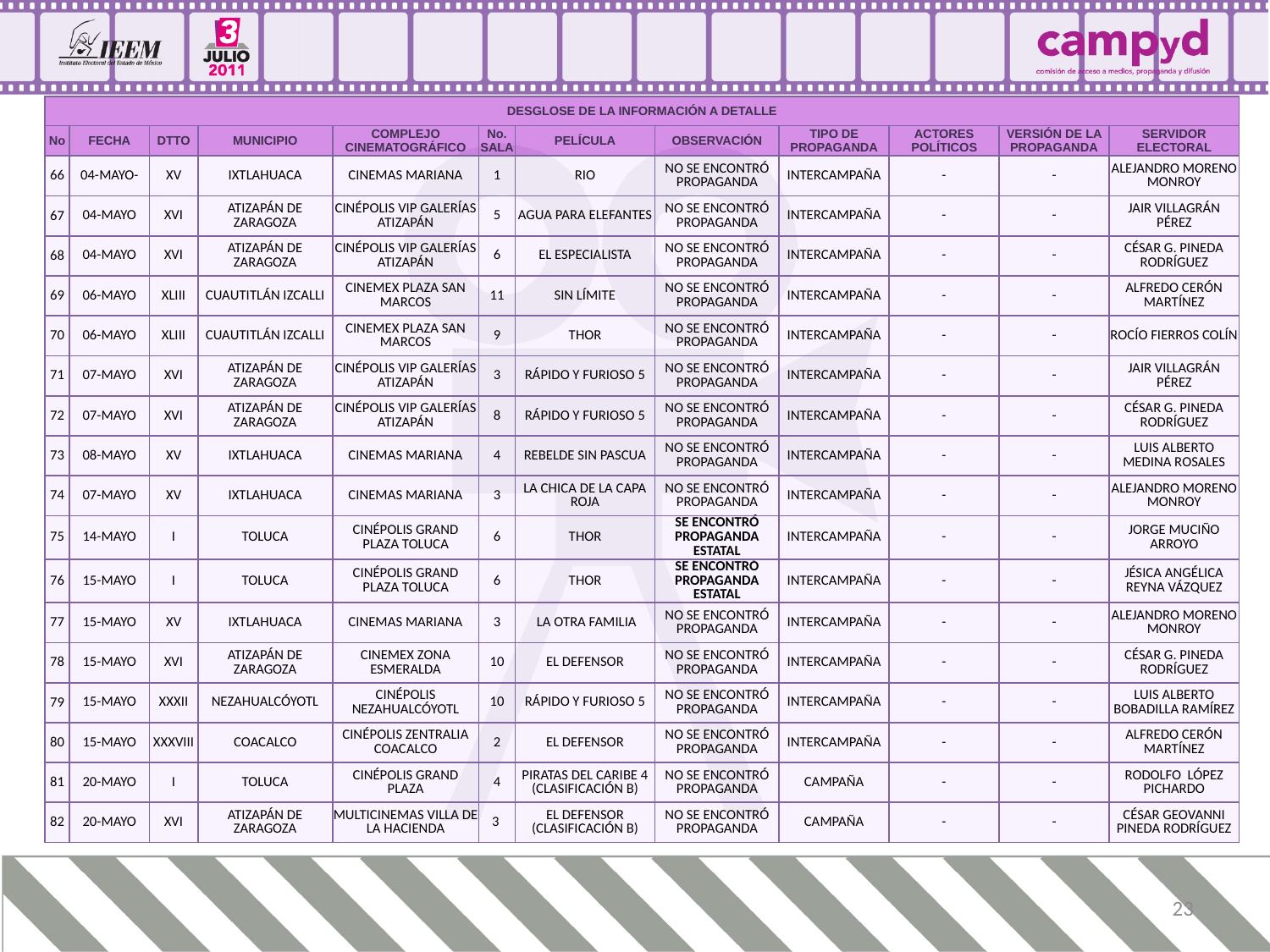

| DESGLOSE DE LA INFORMACIÓN A DETALLE |  |  |  |  |  |  |  |  |  |  |  |
| --- | --- | --- | --- | --- | --- | --- | --- | --- | --- | --- | --- |
| No | FECHA | DTTO | MUNICIPIO | COMPLEJO CINEMATOGRÁFICO | No. SALA | PELÍCULA | OBSERVACIÓN | TIPO DE PROPAGANDA | ACTORES POLÍTICOS | VERSIÓN DE LA PROPAGANDA | SERVIDOR ELECTORAL |
| 66 | 04-MAYO- | XV | IXTLAHUACA | CINEMAS MARIANA | 1 | RIO | NO SE ENCONTRÓ PROPAGANDA | INTERCAMPAÑA | - | - | ALEJANDRO MORENO MONROY |
| 67 | 04-MAYO | XVI | ATIZAPÁN DE ZARAGOZA | CINÉPOLIS VIP GALERÍAS ATIZAPÁN | 5 | AGUA PARA ELEFANTES | NO SE ENCONTRÓ PROPAGANDA | INTERCAMPAÑA | - | - | JAIR VILLAGRÁN PÉREZ |
| 68 | 04-MAYO | XVI | ATIZAPÁN DE ZARAGOZA | CINÉPOLIS VIP GALERÍAS ATIZAPÁN | 6 | EL ESPECIALISTA | NO SE ENCONTRÓ PROPAGANDA | INTERCAMPAÑA | - | - | CÉSAR G. PINEDA RODRÍGUEZ |
| 69 | 06-MAYO | XLIII | CUAUTITLÁN IZCALLI | CINEMEX PLAZA SAN MARCOS | 11 | SIN LÍMITE | NO SE ENCONTRÓ PROPAGANDA | INTERCAMPAÑA | - | - | ALFREDO CERÓN MARTÍNEZ |
| 70 | 06-MAYO | XLIII | CUAUTITLÁN IZCALLI | CINEMEX PLAZA SAN MARCOS | 9 | THOR | NO SE ENCONTRÓ PROPAGANDA | INTERCAMPAÑA | - | - | ROCÍO FIERROS COLÍN |
| 71 | 07-MAYO | XVI | ATIZAPÁN DE ZARAGOZA | CINÉPOLIS VIP GALERÍAS ATIZAPÁN | 3 | RÁPIDO Y FURIOSO 5 | NO SE ENCONTRÓ PROPAGANDA | INTERCAMPAÑA | - | - | JAIR VILLAGRÁN PÉREZ |
| 72 | 07-MAYO | XVI | ATIZAPÁN DE ZARAGOZA | CINÉPOLIS VIP GALERÍAS ATIZAPÁN | 8 | RÁPIDO Y FURIOSO 5 | NO SE ENCONTRÓ PROPAGANDA | INTERCAMPAÑA | - | - | CÉSAR G. PINEDA RODRÍGUEZ |
| 73 | 08-MAYO | XV | IXTLAHUACA | CINEMAS MARIANA | 4 | REBELDE SIN PASCUA | NO SE ENCONTRÓ PROPAGANDA | INTERCAMPAÑA | - | - | LUIS ALBERTO MEDINA ROSALES |
| 74 | 07-MAYO | XV | IXTLAHUACA | CINEMAS MARIANA | 3 | LA CHICA DE LA CAPA ROJA | NO SE ENCONTRÓ PROPAGANDA | INTERCAMPAÑA | - | - | ALEJANDRO MORENO MONROY |
| 75 | 14-MAYO | I | TOLUCA | CINÉPOLIS GRAND PLAZA TOLUCA | 6 | THOR | SE ENCONTRÓ PROPAGANDA ESTATAL | INTERCAMPAÑA | - | - | JORGE MUCIÑO ARROYO |
| 76 | 15-MAYO | I | TOLUCA | CINÉPOLIS GRAND PLAZA TOLUCA | 6 | THOR | SE ENCONTRÓ PROPAGANDA ESTATAL | INTERCAMPAÑA | - | - | JÉSICA ANGÉLICA REYNA VÁZQUEZ |
| 77 | 15-MAYO | XV | IXTLAHUACA | CINEMAS MARIANA | 3 | LA OTRA FAMILIA | NO SE ENCONTRÓ PROPAGANDA | INTERCAMPAÑA | - | - | ALEJANDRO MORENO MONROY |
| 78 | 15-MAYO | XVI | ATIZAPÁN DE ZARAGOZA | CINEMEX ZONA ESMERALDA | 10 | EL DEFENSOR | NO SE ENCONTRÓ PROPAGANDA | INTERCAMPAÑA | - | - | CÉSAR G. PINEDA RODRÍGUEZ |
| 79 | 15-MAYO | XXXII | NEZAHUALCÓYOTL | CINÉPOLIS NEZAHUALCÓYOTL | 10 | RÁPIDO Y FURIOSO 5 | NO SE ENCONTRÓ PROPAGANDA | INTERCAMPAÑA | - | - | LUIS ALBERTO BOBADILLA RAMÍREZ |
| 80 | 15-MAYO | XXXVIII | COACALCO | CINÉPOLIS ZENTRALIA COACALCO | 2 | EL DEFENSOR | NO SE ENCONTRÓ PROPAGANDA | INTERCAMPAÑA | - | - | ALFREDO CERÓN MARTÍNEZ |
| 81 | 20-MAYO | I | TOLUCA | CINÉPOLIS GRAND PLAZA | 4 | PIRATAS DEL CARIBE 4 (CLASIFICACIÓN B) | NO SE ENCONTRÓ PROPAGANDA | CAMPAÑA | - | - | RODOLFO LÓPEZ PICHARDO |
| 82 | 20-MAYO | XVI | ATIZAPÁN DE ZARAGOZA | MULTICINEMAS VILLA DE LA HACIENDA | 3 | EL DEFENSOR (CLASIFICACIÓN B) | NO SE ENCONTRÓ PROPAGANDA | CAMPAÑA | - | - | CÉSAR GEOVANNI PINEDA RODRÍGUEZ |
23